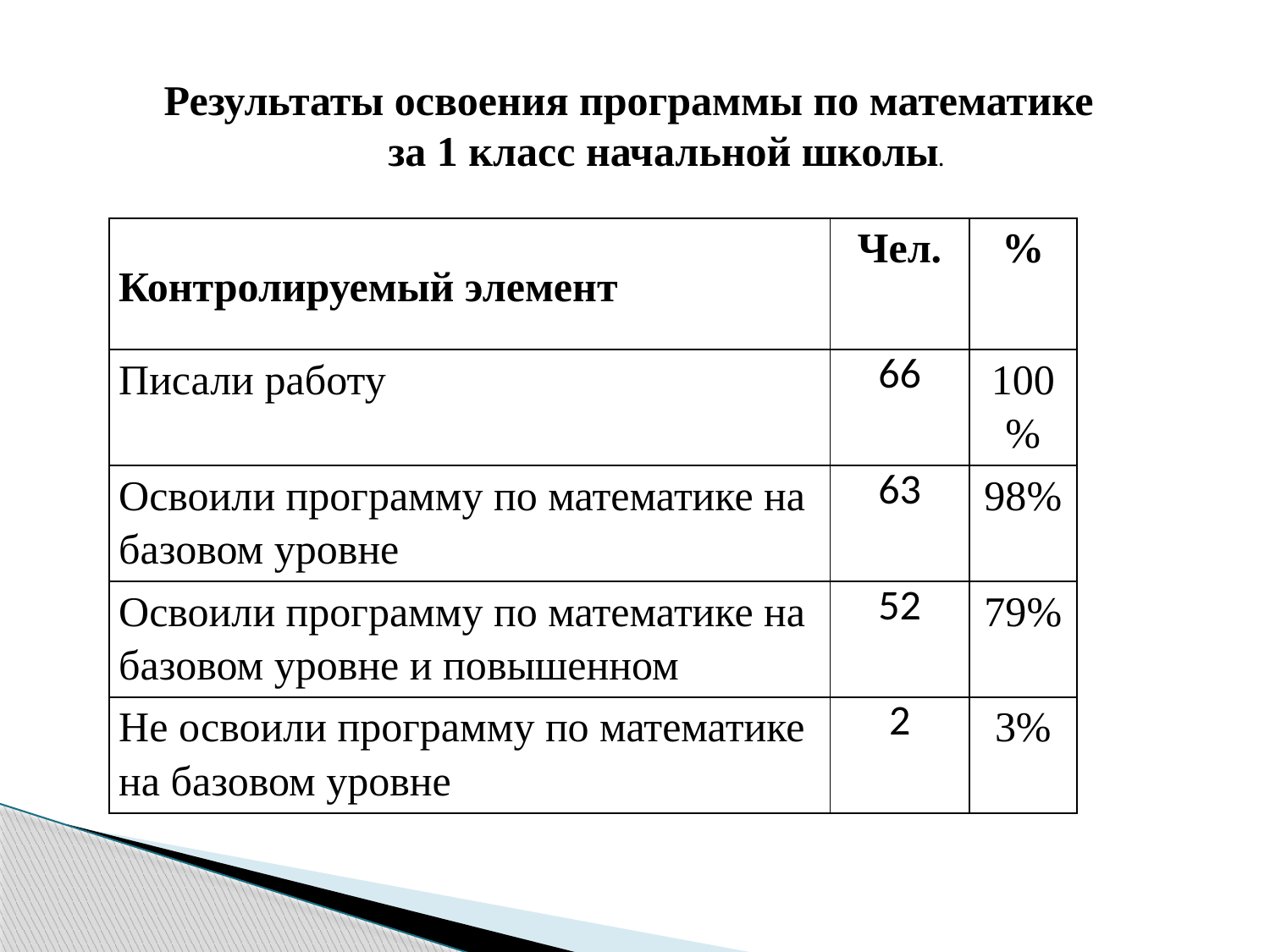

Результаты освоения программы по математике        за 1 класс начальной школы.
| Контролируемый элемент | Чел. | % |
| --- | --- | --- |
| Писали работу | 66 | 100% |
| Освоили программу по математике на базовом уровне | 63 | 98% |
| Освоили программу по математике на базовом уровне и повышенном | 52 | 79% |
| Не освоили программу по математике на базовом уровне | 2 | 3% |